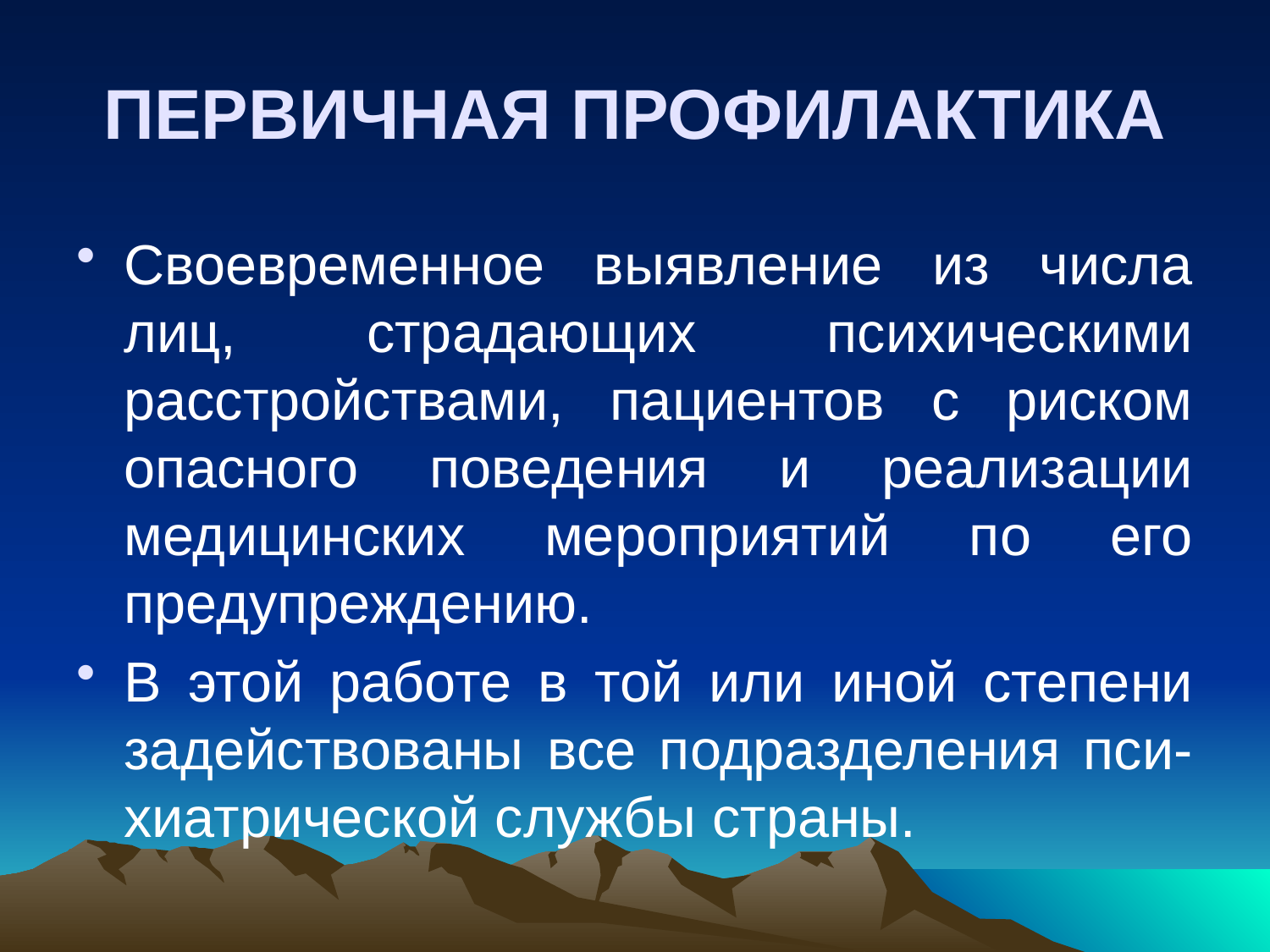

# ПЕРВИЧНАЯ ПРОФИЛАКТИКА
Своевременное выявление из числа лиц, страдающих психическими расстройствами, пациентов с риском опасного поведения и реализации медицинских мероприятий по его предупреждению.
В этой работе в той или иной степени задействованы все подразделения пси-хиатрической службы страны.